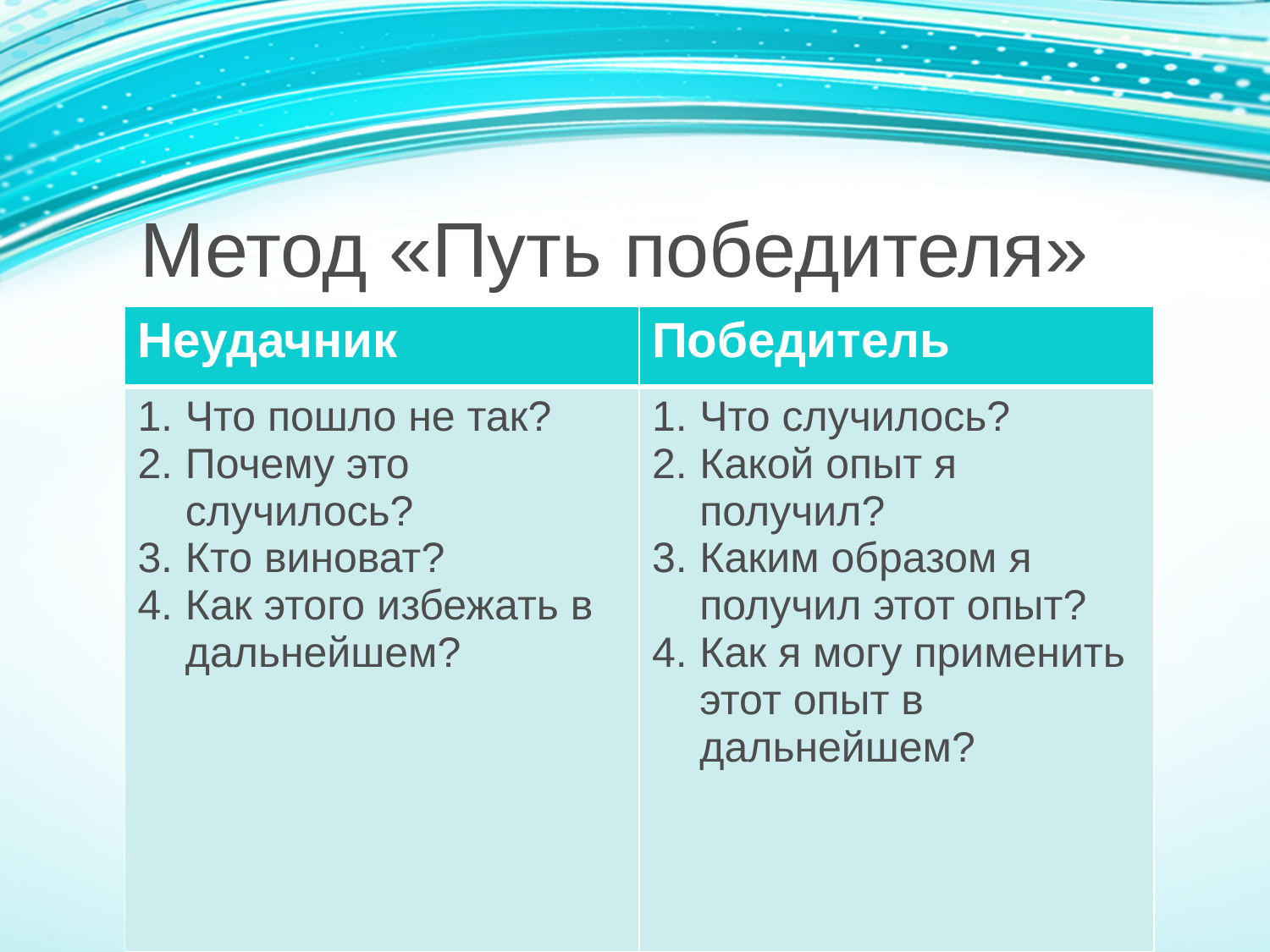

# Метод «Путь победителя»
| Неудачник | Победитель |
| --- | --- |
| Что пошло не так? Почему это случилось? Кто виноват? Как этого избежать в дальнейшем? | Что случилось? Какой опыт я получил? Каким образом я получил этот опыт? Как я могу применить этот опыт в дальнейшем? |